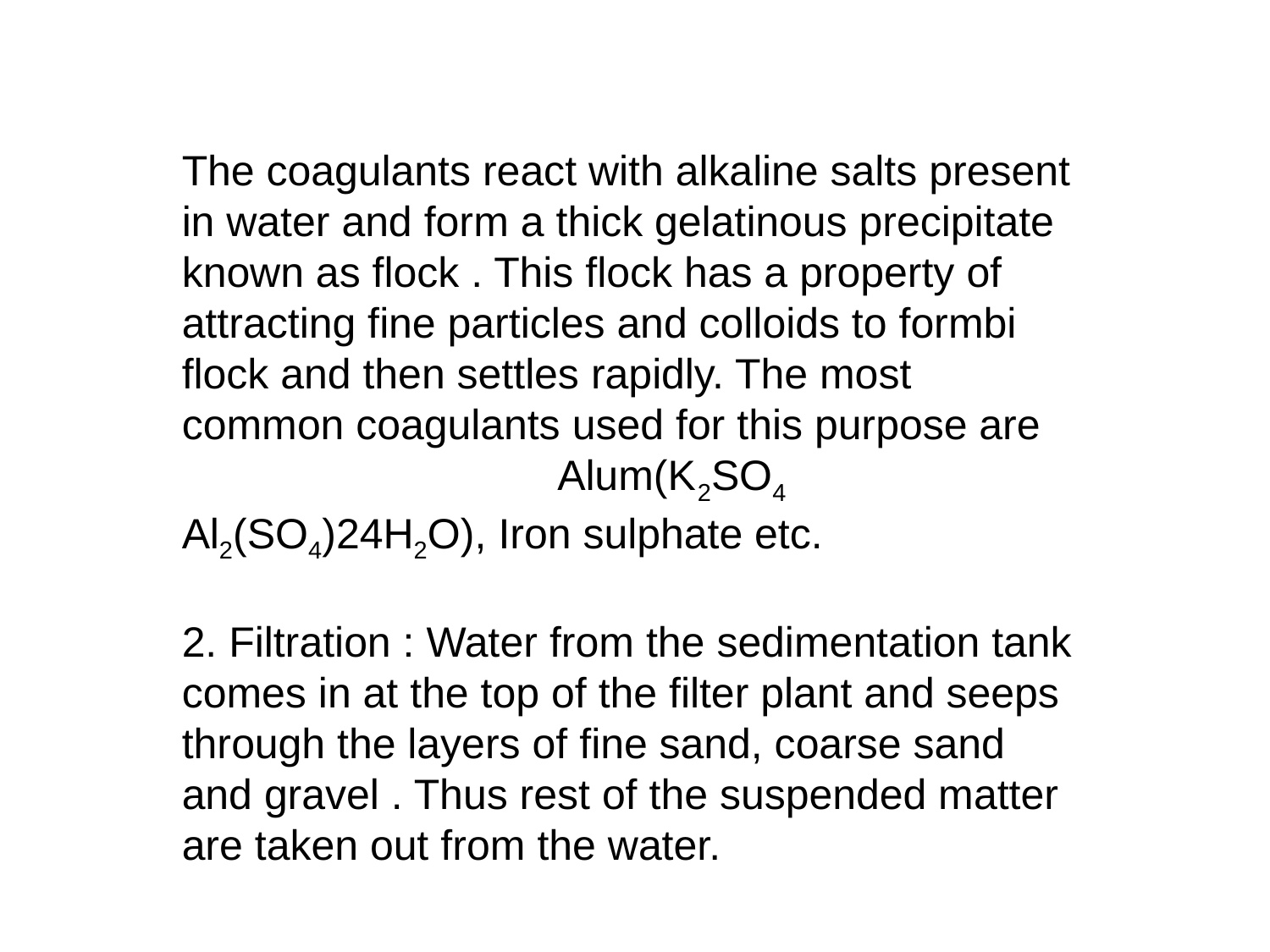

The coagulants react with alkaline salts present in water and form a thick gelatinous precipitate known as flock . This flock has a property of attracting fine particles and colloids to formbi flock and then settles rapidly. The most common coagulants used for this purpose are                                    Alum(K2SO4 Al2(SO4)24H2O), Iron sulphate etc.

2. Filtration : Water from the sedimentation tank comes in at the top of the filter plant and seeps through the layers of fine sand, coarse sand and gravel . Thus rest of the suspended matter are taken out from the water.